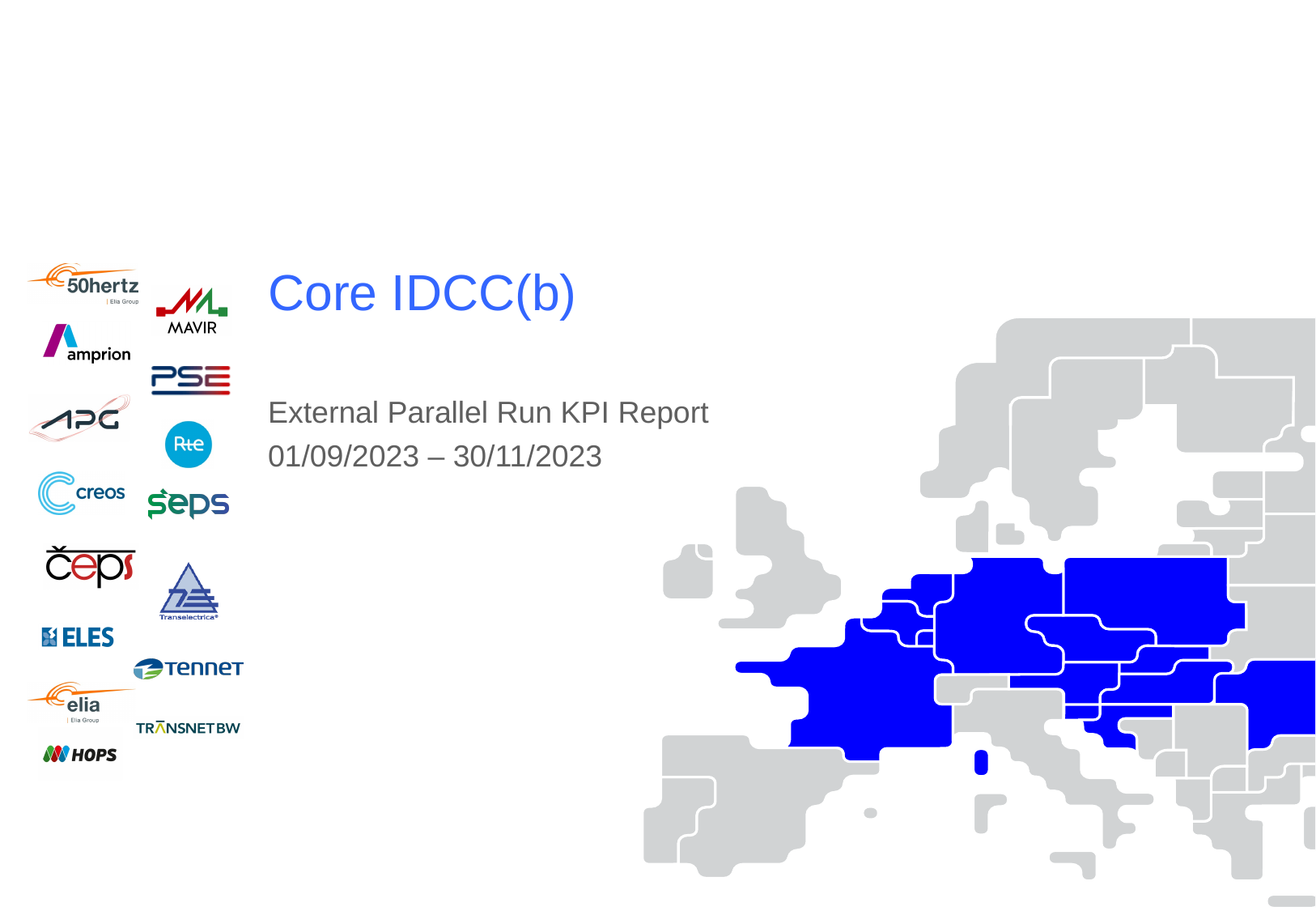

Core IDCC(b)
External Parallel Run KPI Report
01/09/2023 – 30/11/2023